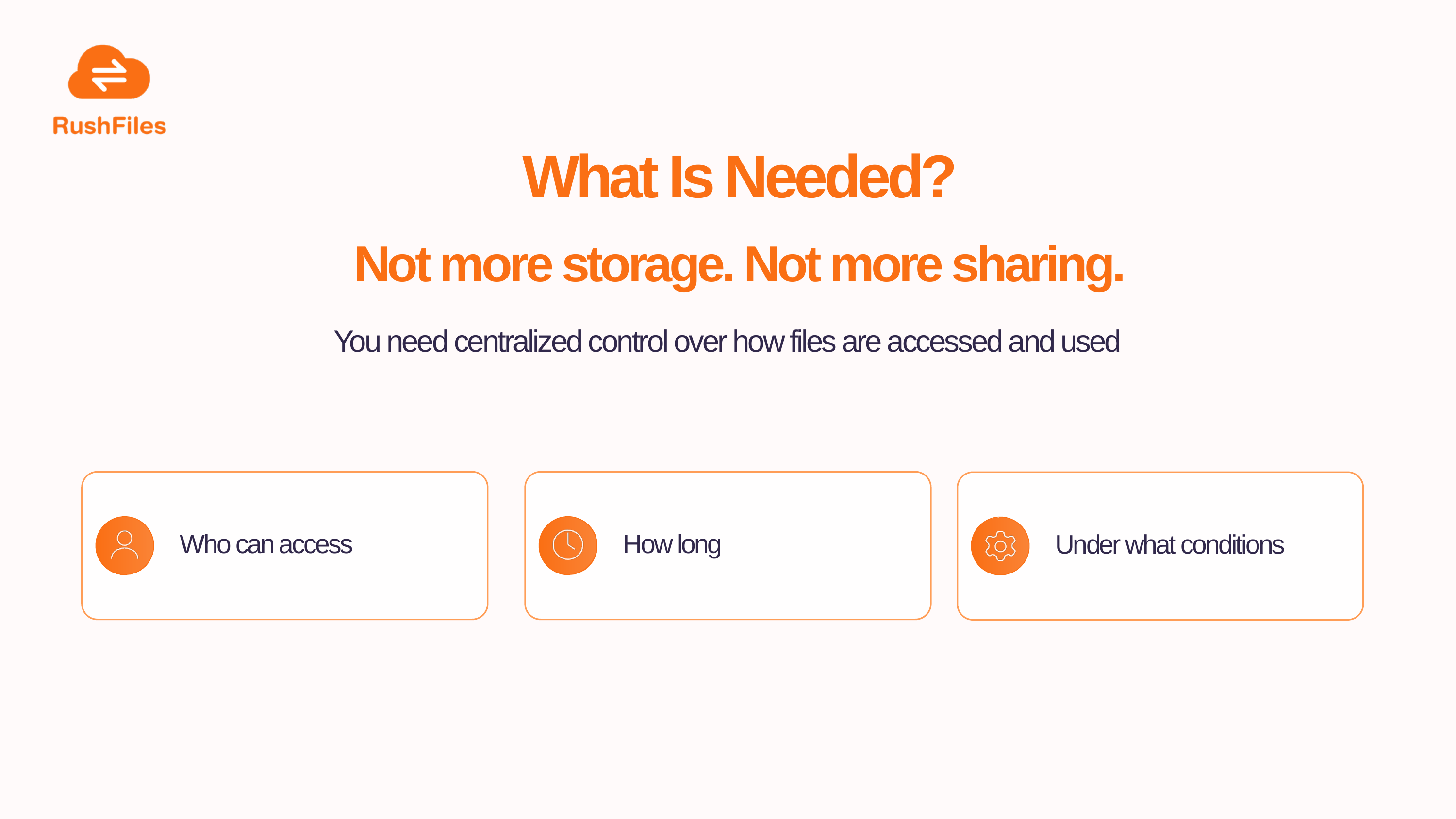

What Is Needed?
Not more storage. Not more sharing.
You need centralized control over how files are accessed and used

Who can access
How long
Under what conditions